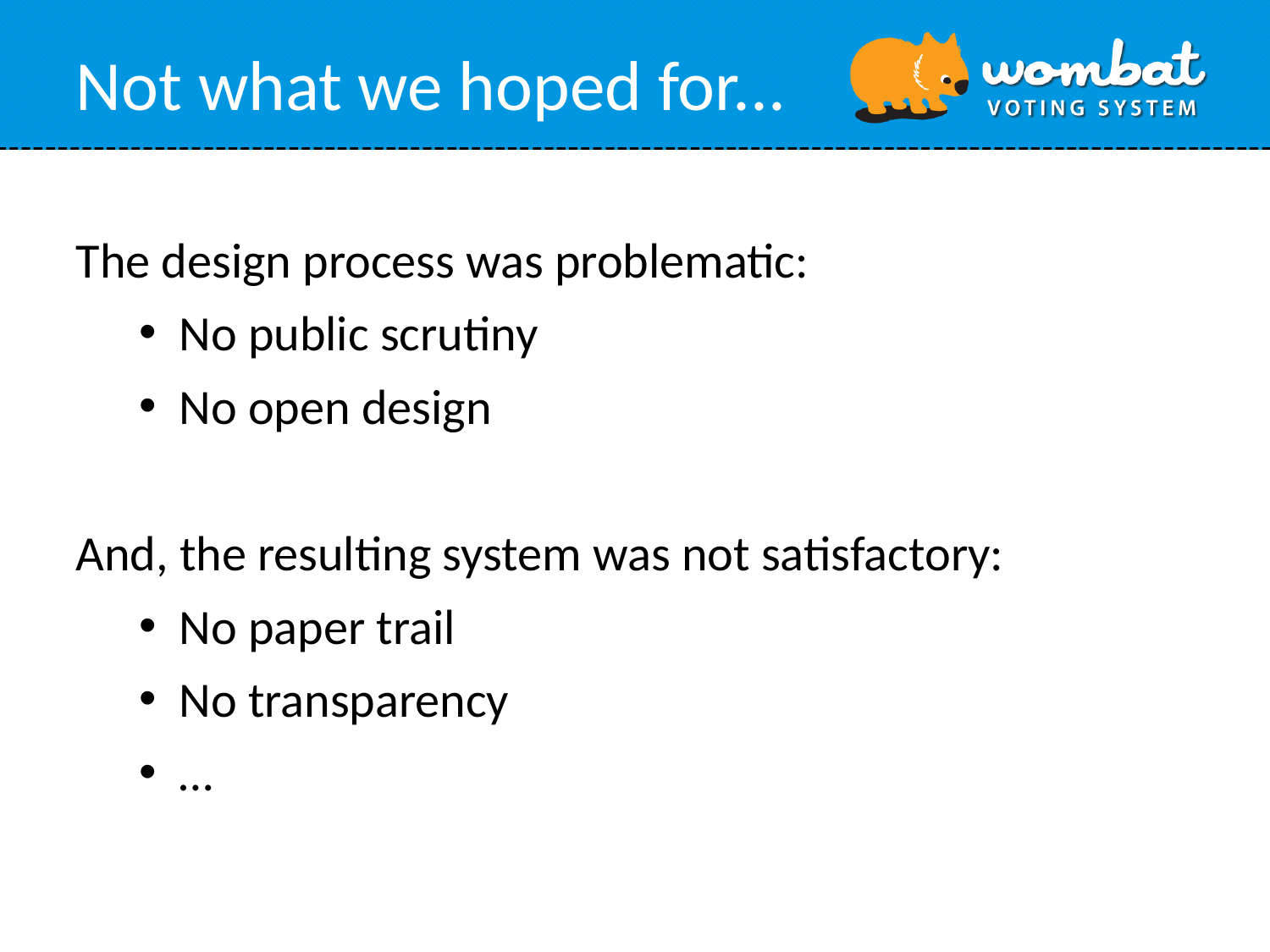

Not what we hoped for...
The design process was problematic:
No public scrutiny
No open design

And, the resulting system was not satisfactory:
No paper trail
No transparency
…